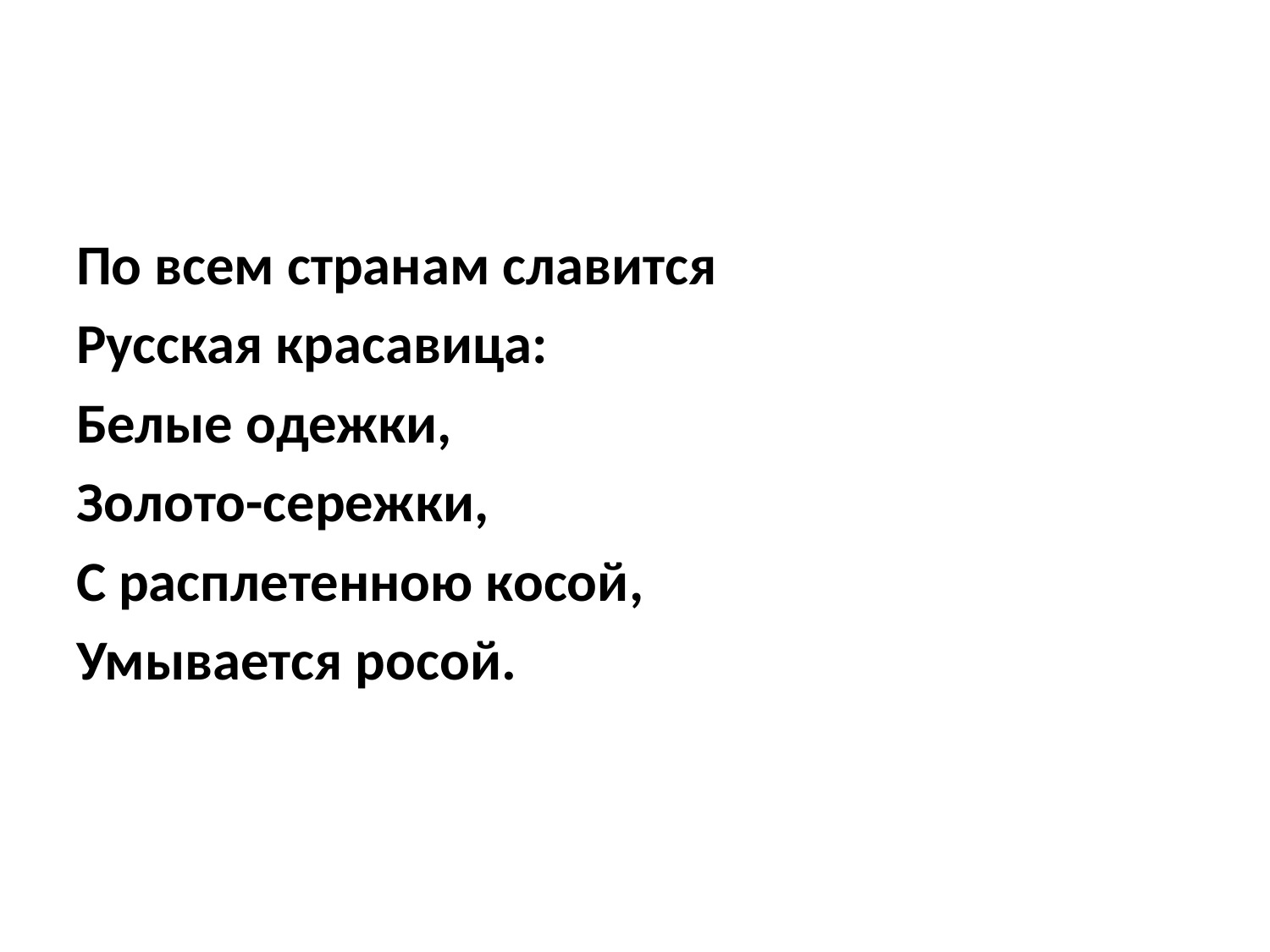

По всем странам славится
Русская красавица:
Белые одежки,
Золото-сережки,
С расплетенною косой,
Умывается росой.